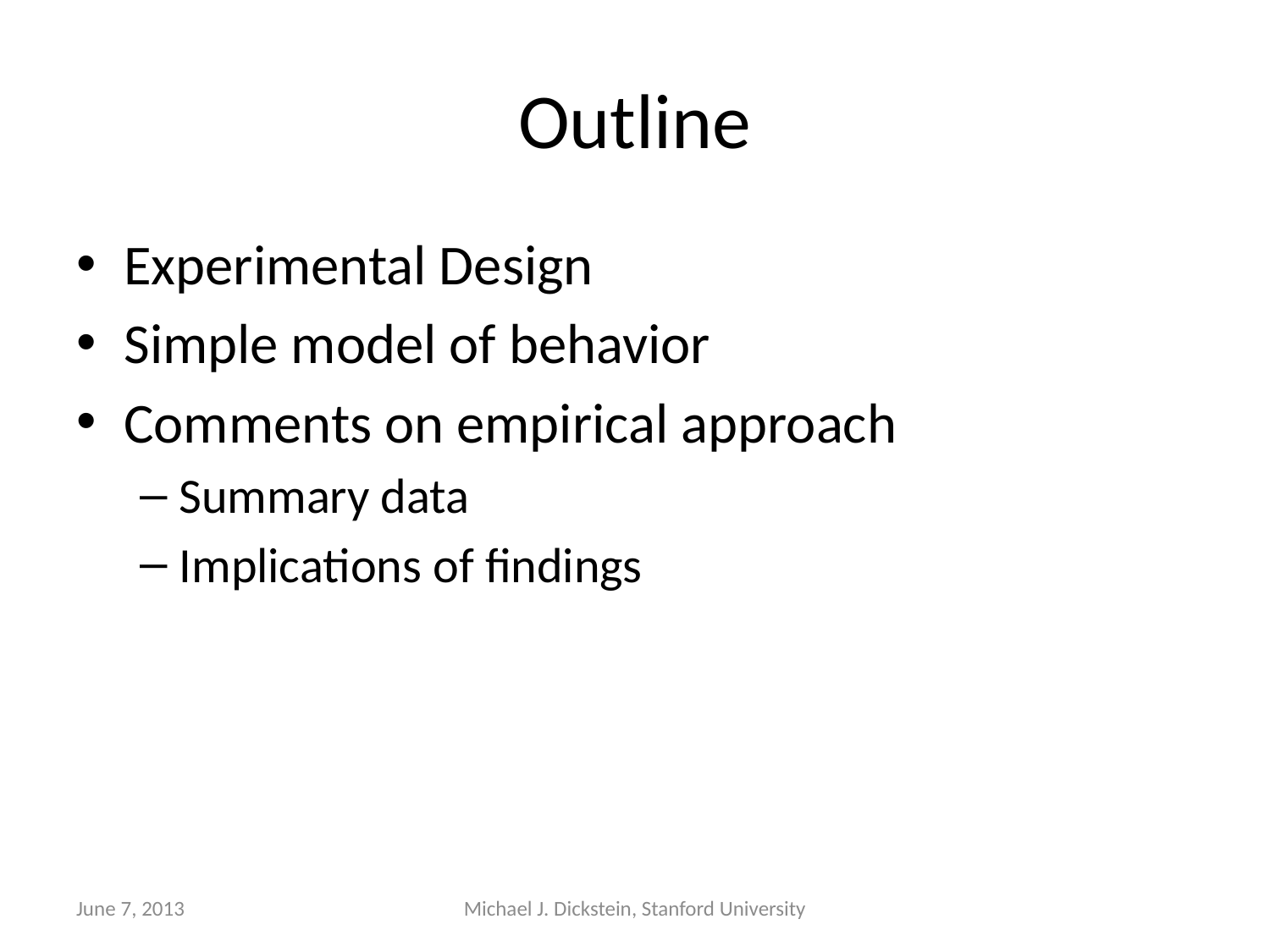

# Outline
Experimental Design
Simple model of behavior
Comments on empirical approach
Summary data
Implications of findings
June 7, 2013
Michael J. Dickstein, Stanford University